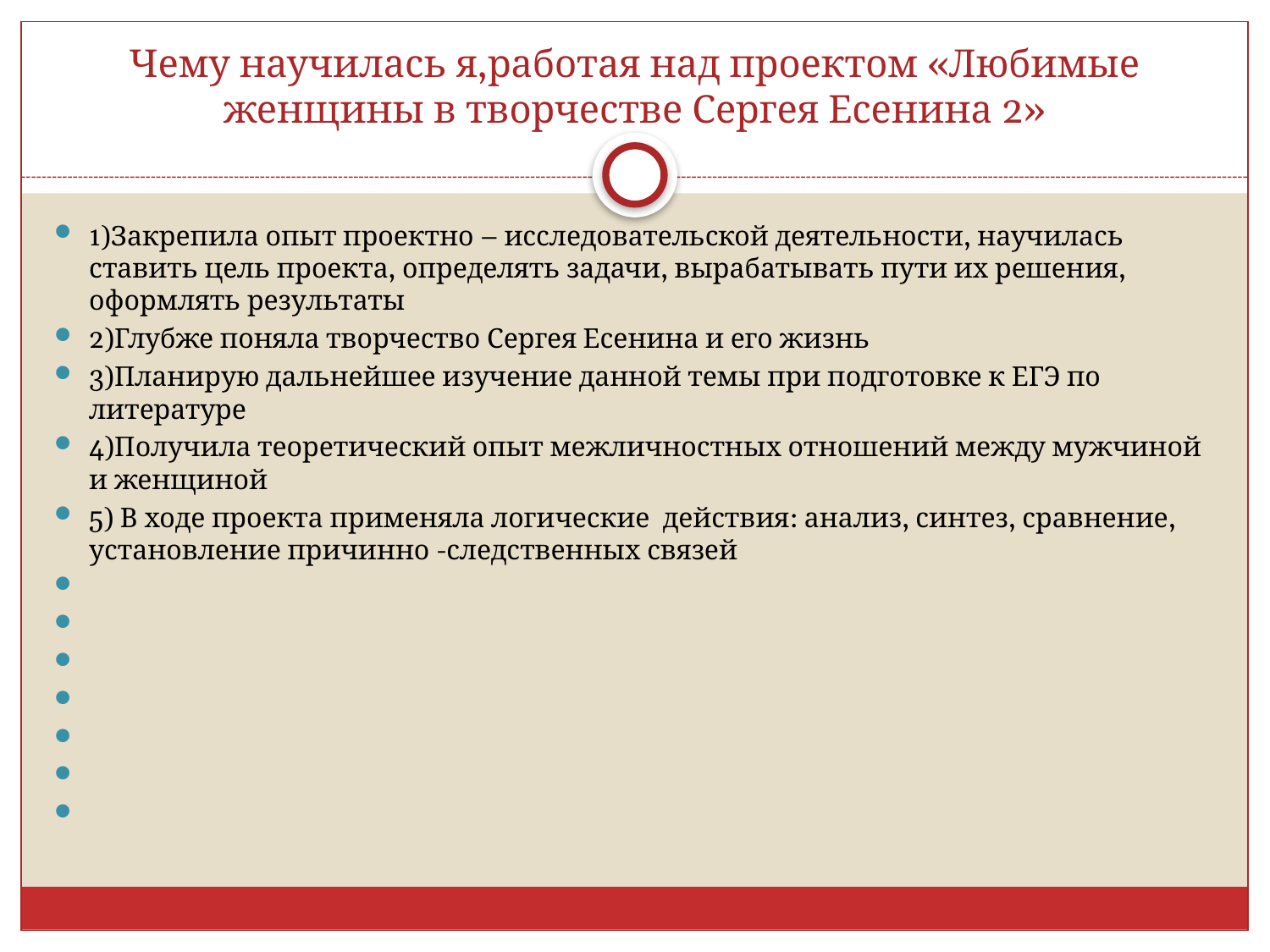

# Чему научилась я,работая над проектом «Любимые женщины в творчестве Сергея Есенина 2»
1)Закрепила опыт проектно – исследовательской деятельности, научилась ставить цель проекта, определять задачи, вырабатывать пути их решения, оформлять результаты
2)Глубже поняла творчество Сергея Есенина и его жизнь
3)Планирую дальнейшее изучение данной темы при подготовке к ЕГЭ по литературе
4)Получила теоретический опыт межличностных отношений между мужчиной и женщиной
5) В ходе проекта применяла логические  действия: анализ, синтез, сравнение, установление причинно -следственных связей